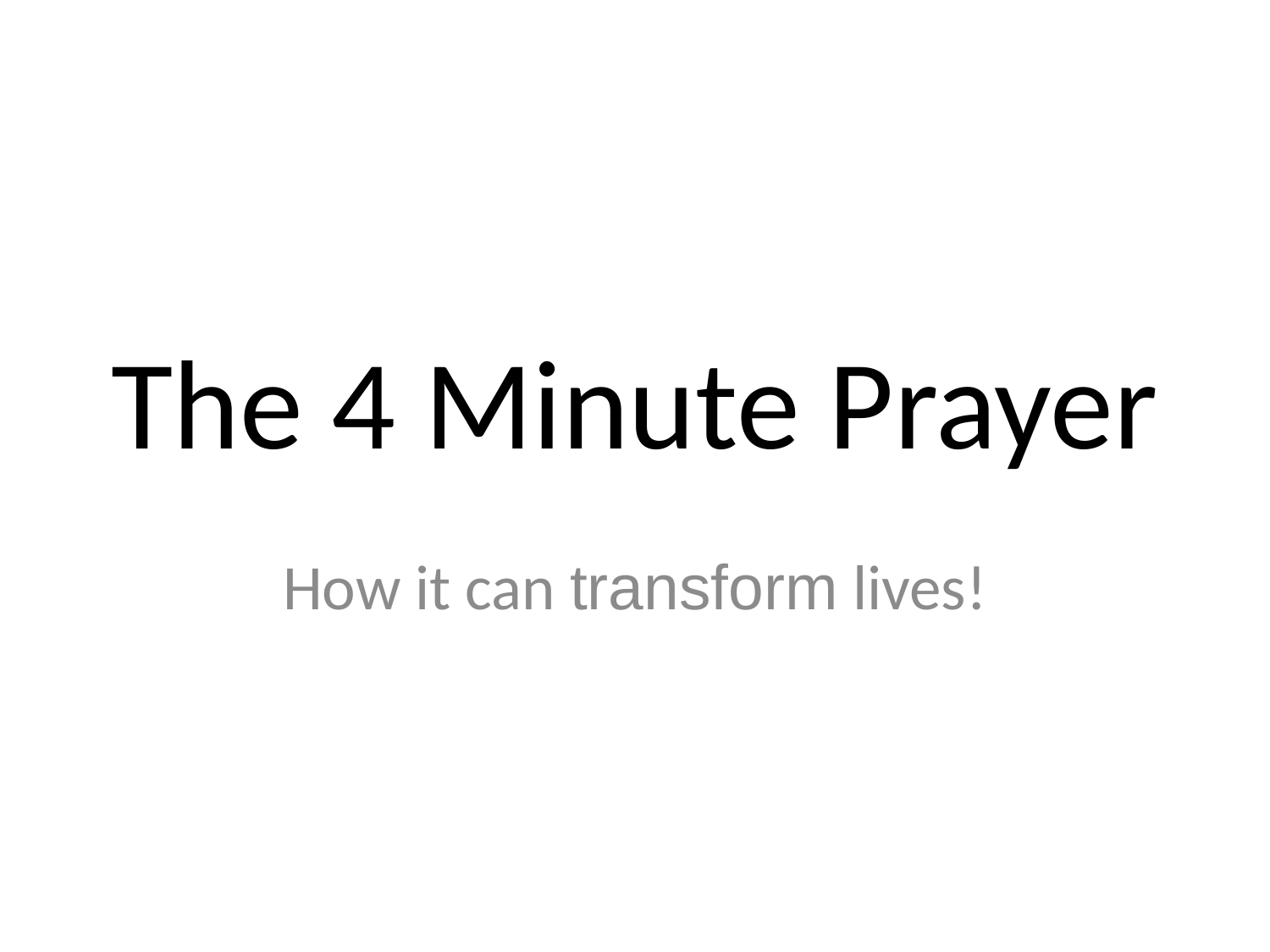

# The 4 Minute Prayer
How it can transform lives!